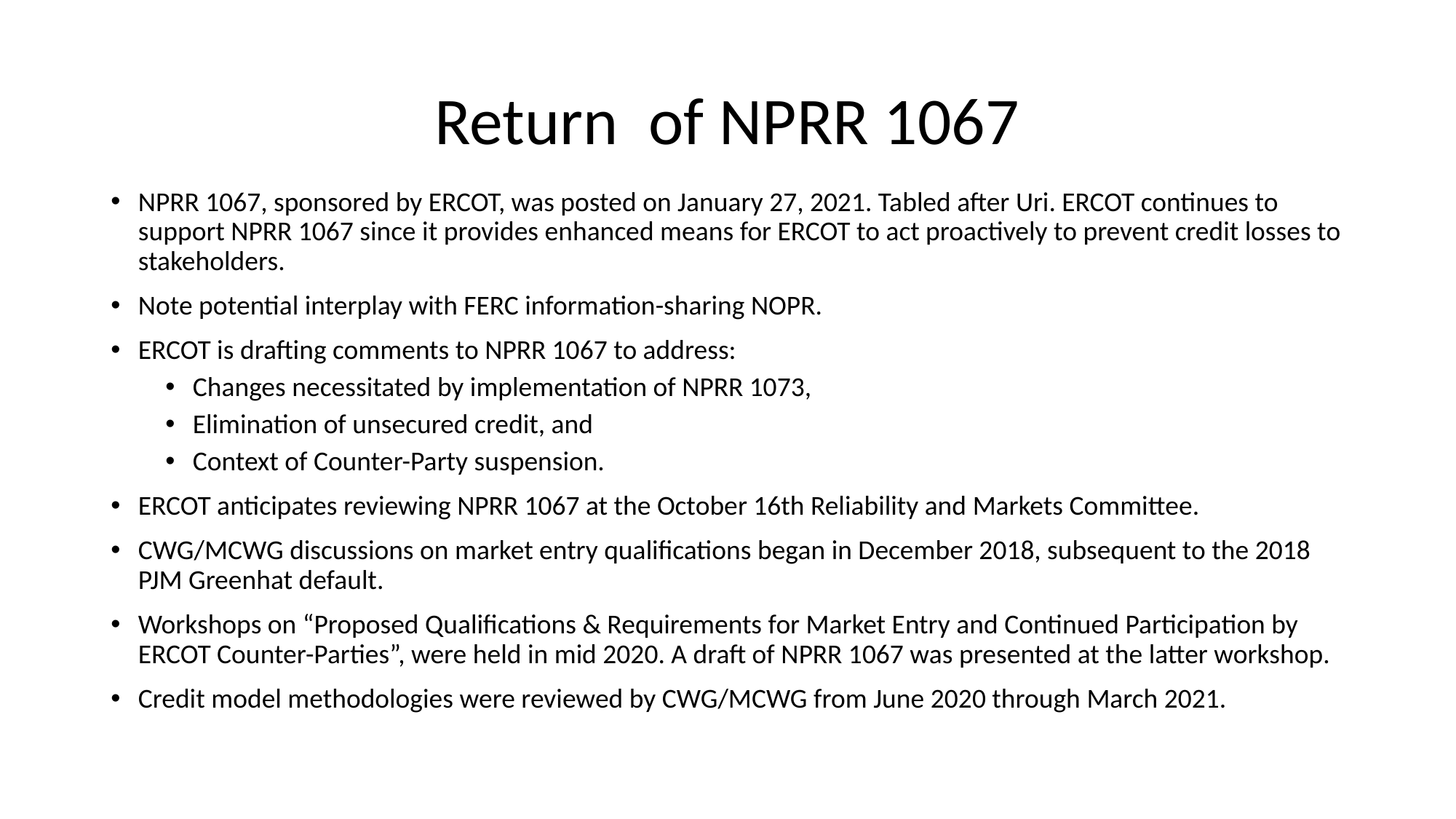

# Return  of NPRR 1067
NPRR 1067, sponsored by ERCOT, was posted on January 27, 2021. Tabled after Uri. ERCOT continues to support NPRR 1067 since it provides enhanced means for ERCOT to act proactively to prevent credit losses to stakeholders.
Note potential interplay with FERC information-sharing NOPR.
ERCOT is drafting comments to NPRR 1067 to address:
Changes necessitated by implementation of NPRR 1073,
Elimination of unsecured credit, and
Context of Counter-Party suspension.
ERCOT anticipates reviewing NPRR 1067 at the October 16th Reliability and Markets Committee.
CWG/MCWG discussions on market entry qualifications began in December 2018, subsequent to the 2018 PJM Greenhat default.
Workshops on “Proposed Qualifications & Requirements for Market Entry and Continued Participation by ERCOT Counter-Parties”, were held in mid 2020. A draft of NPRR 1067 was presented at the latter workshop.
Credit model methodologies were reviewed by CWG/MCWG from June 2020 through March 2021.